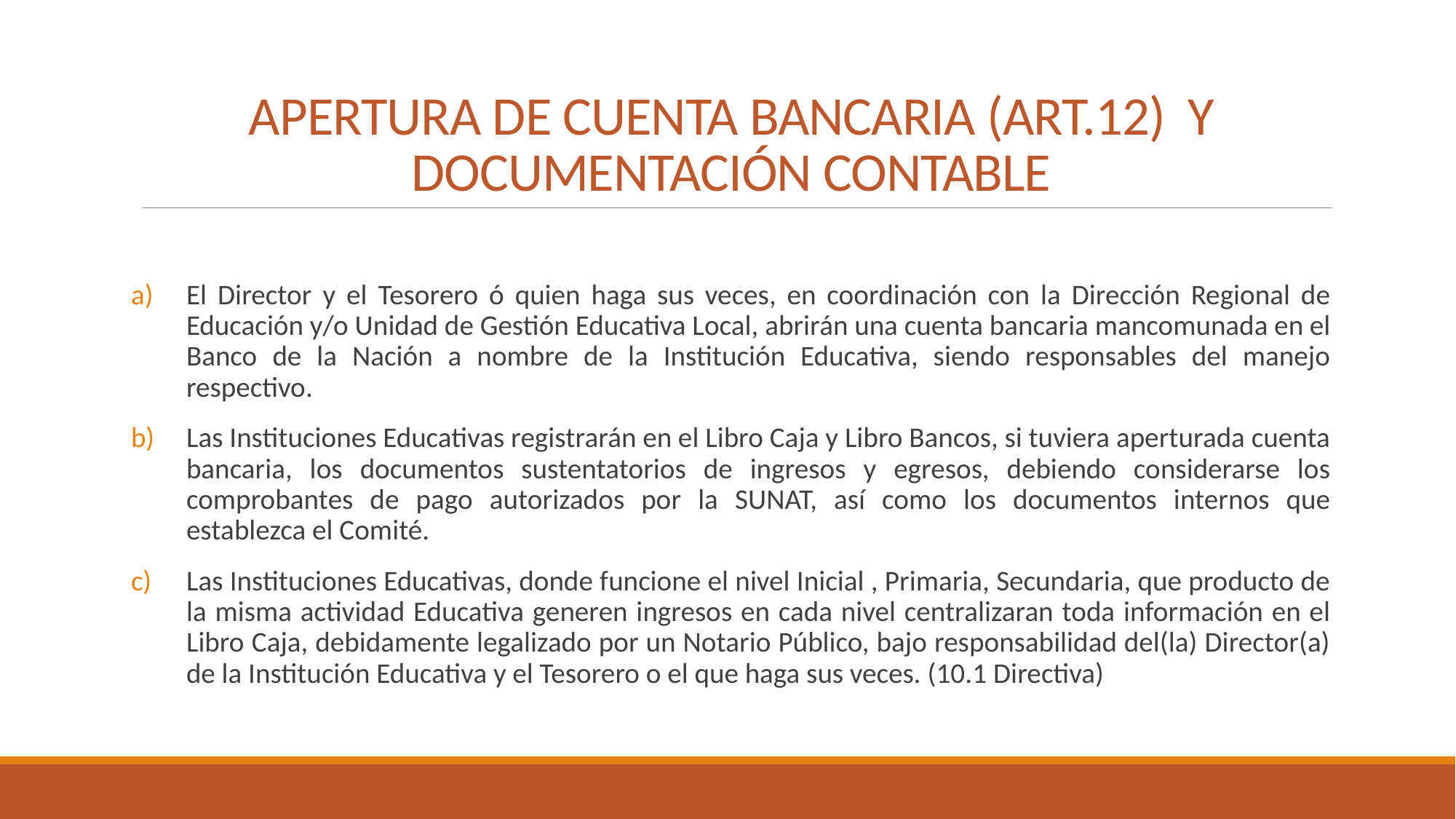

# APERTURA DE CUENTA BANCARIA (ART.12)  Y DOCUMENTACIÓN CONTABLE

El Director y el Tesorero ó quien haga sus veces, en coordinación con la Dirección Regional de Educación y/o Unidad de Gestión Educativa Local, abrirán una cuenta bancaria mancomunada en el Banco de la Nación a nombre de la Institución Educativa, siendo responsables del manejo respectivo.
Las Instituciones Educativas registrarán en el Libro Caja y Libro Bancos, si tuviera aperturada cuenta bancaria, los documentos sustentatorios de ingresos y egresos, debiendo considerarse los comprobantes de pago autorizados por la SUNAT, así como los documentos internos que establezca el Comité.
Las Instituciones Educativas, donde funcione el nivel Inicial , Primaria, Secundaria, que producto de la misma actividad Educativa generen ingresos en cada nivel centralizaran toda información en el Libro Caja, debidamente legalizado por un Notario Público, bajo responsabilidad del(la) Director(a) de la Institución Educativa y el Tesorero o el que haga sus veces. (10.1 Directiva)